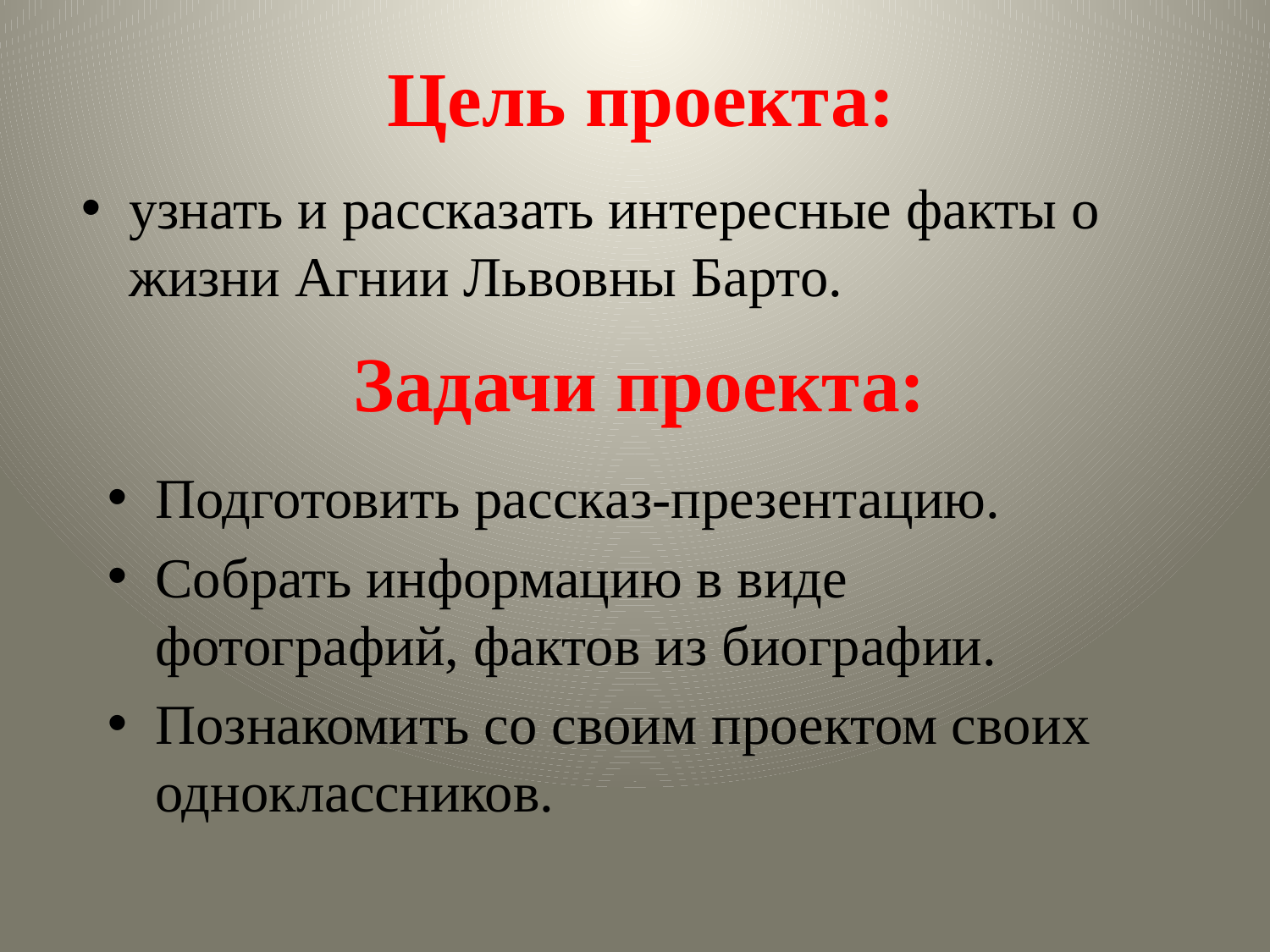

# Цель проекта:
узнать и рассказать интересные факты о жизни Агнии Львовны Барто.

Задачи проекта:
Подготовить рассказ-презентацию.
Собрать информацию в виде фотографий, фактов из биографии.
Познакомить со своим проектом своих одноклассников.